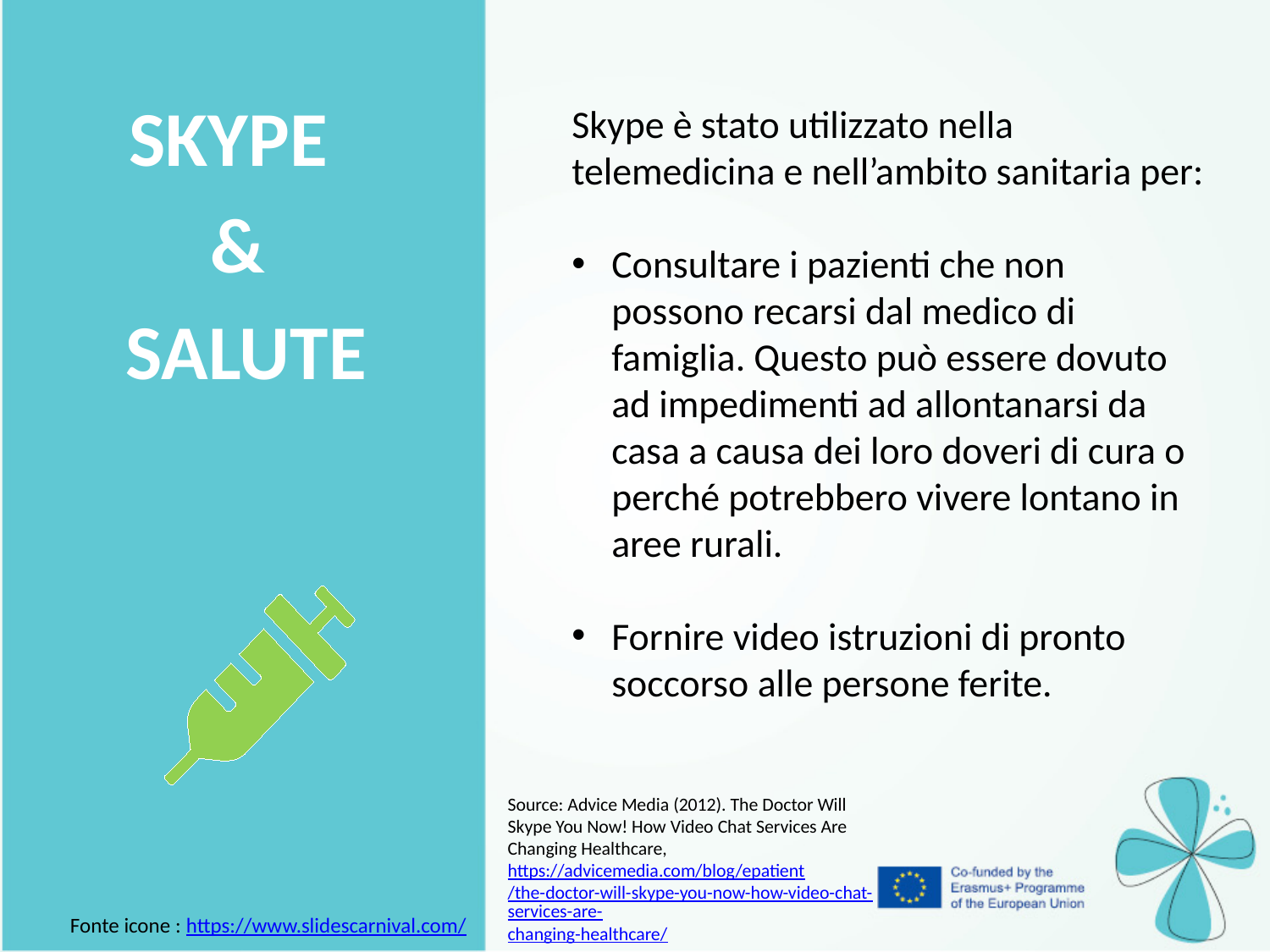

Skype è stato utilizzato nella telemedicina e nell’ambito sanitaria per:

Consultare i pazienti che non possono recarsi dal medico di famiglia. Questo può essere dovuto ad impedimenti ad allontanarsi da casa a causa dei loro doveri di cura o perché potrebbero vivere lontano in aree rurali.

Fornire video istruzioni di pronto soccorso alle persone ferite.

| SKYPE & SALUTE |
| --- |

Source: Advice Media (2012). The Doctor Will Skype You Now! How Video Chat Services Are Changing Healthcare, https://advicemedia.com/blog/epatient
/the-doctor-will-skype-you-now-how-video-chat-services-are-
changing-healthcare/
Fonte icone : https://www.slidescarnival.com/